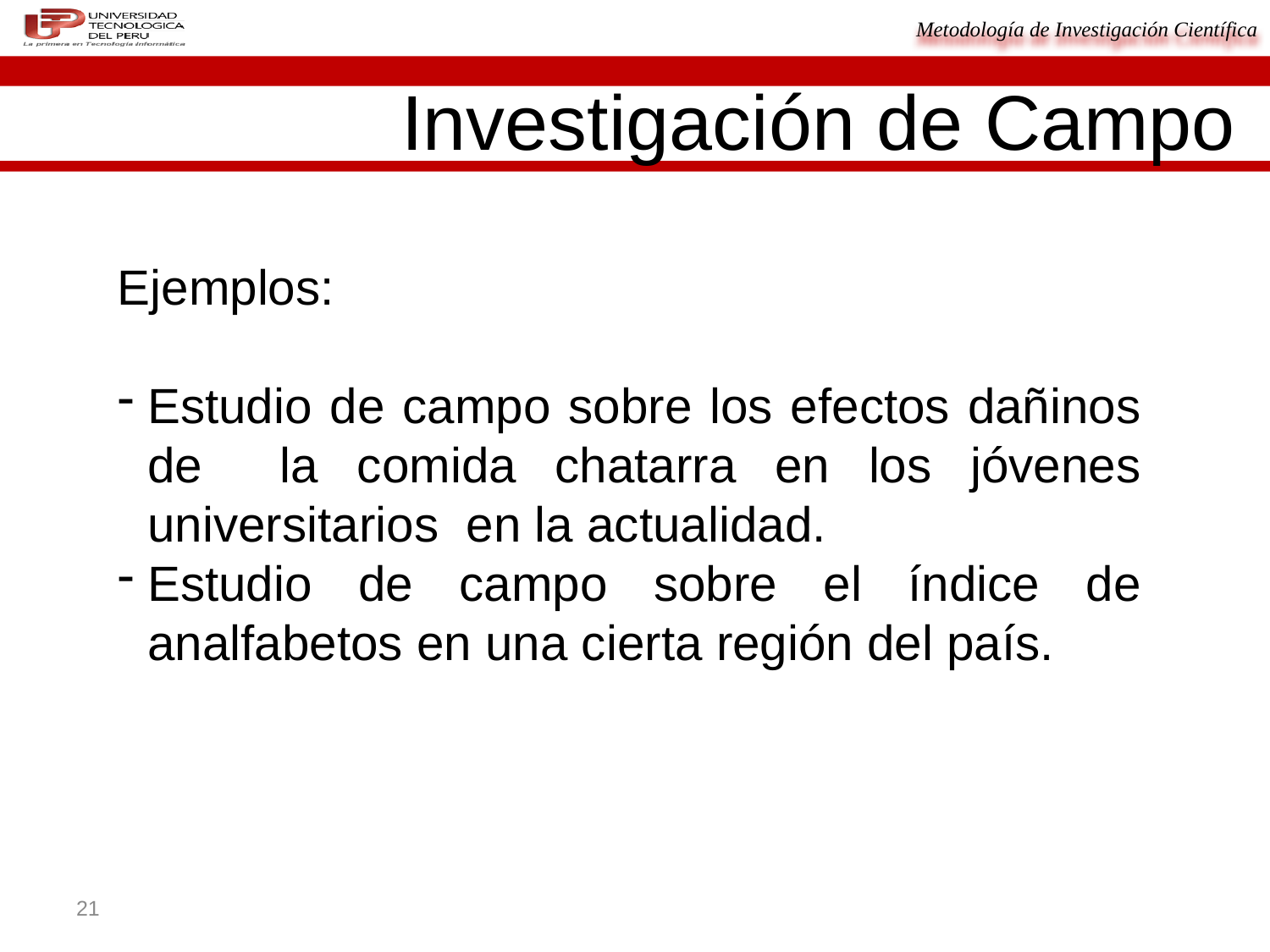

Investigación de Campo

Ejemplos:

Estudio de campo sobre los efectos dañinos de  la comida chatarra en los jóvenes universitarios  en la actualidad.
Estudio de campo sobre el índice de analfabetos en una cierta región del país.

21